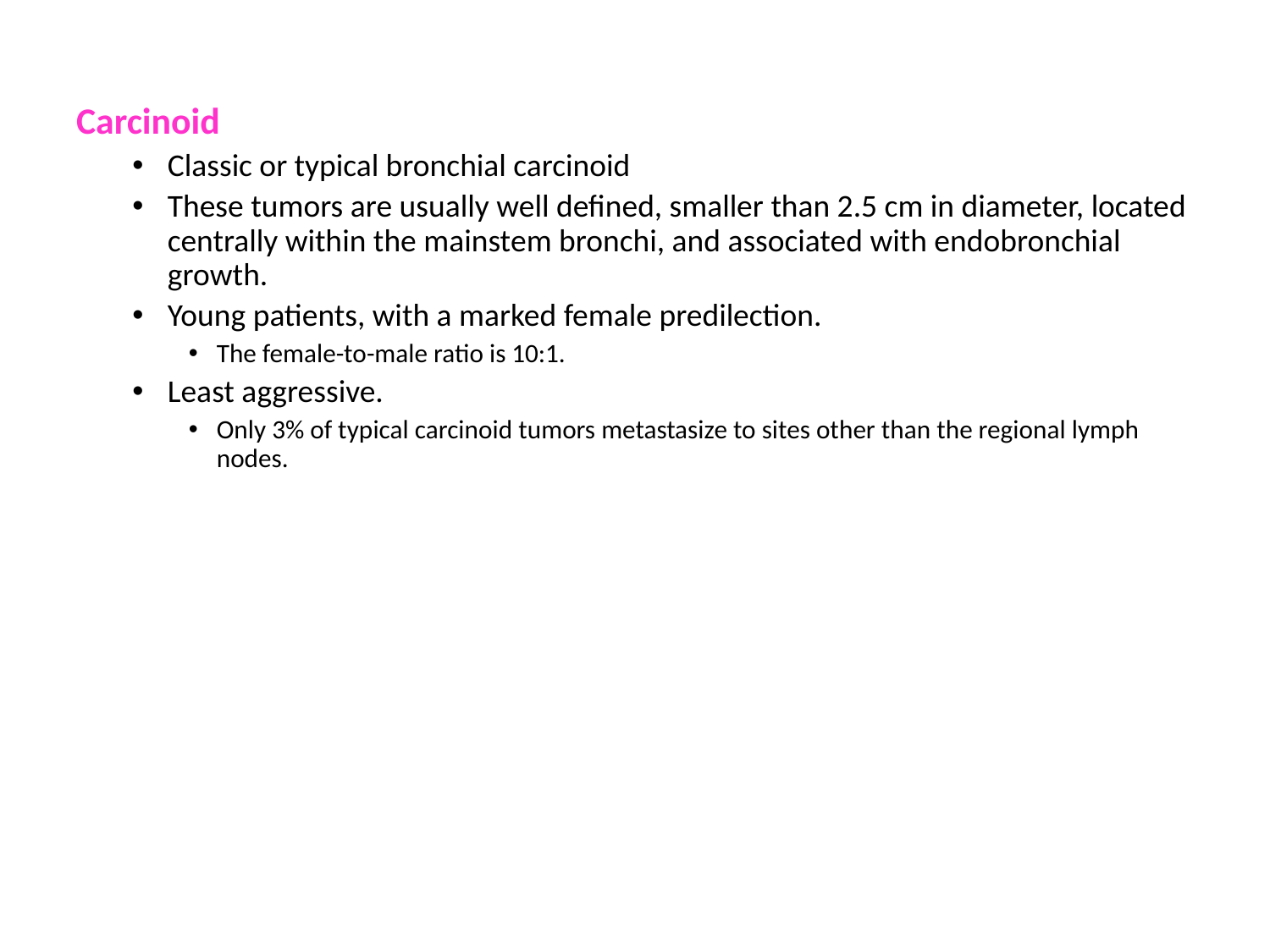

Carcinoid
Classic or typical bronchial carcinoid
These tumors are usually well defined, smaller than 2.5 cm in diameter, located centrally within the mainstem bronchi, and associated with endobronchial growth.
Young patients, with a marked female predilection.
The female-to-male ratio is 10:1.
Least aggressive.
Only 3% of typical carcinoid tumors metastasize to sites other than the regional lymph nodes.